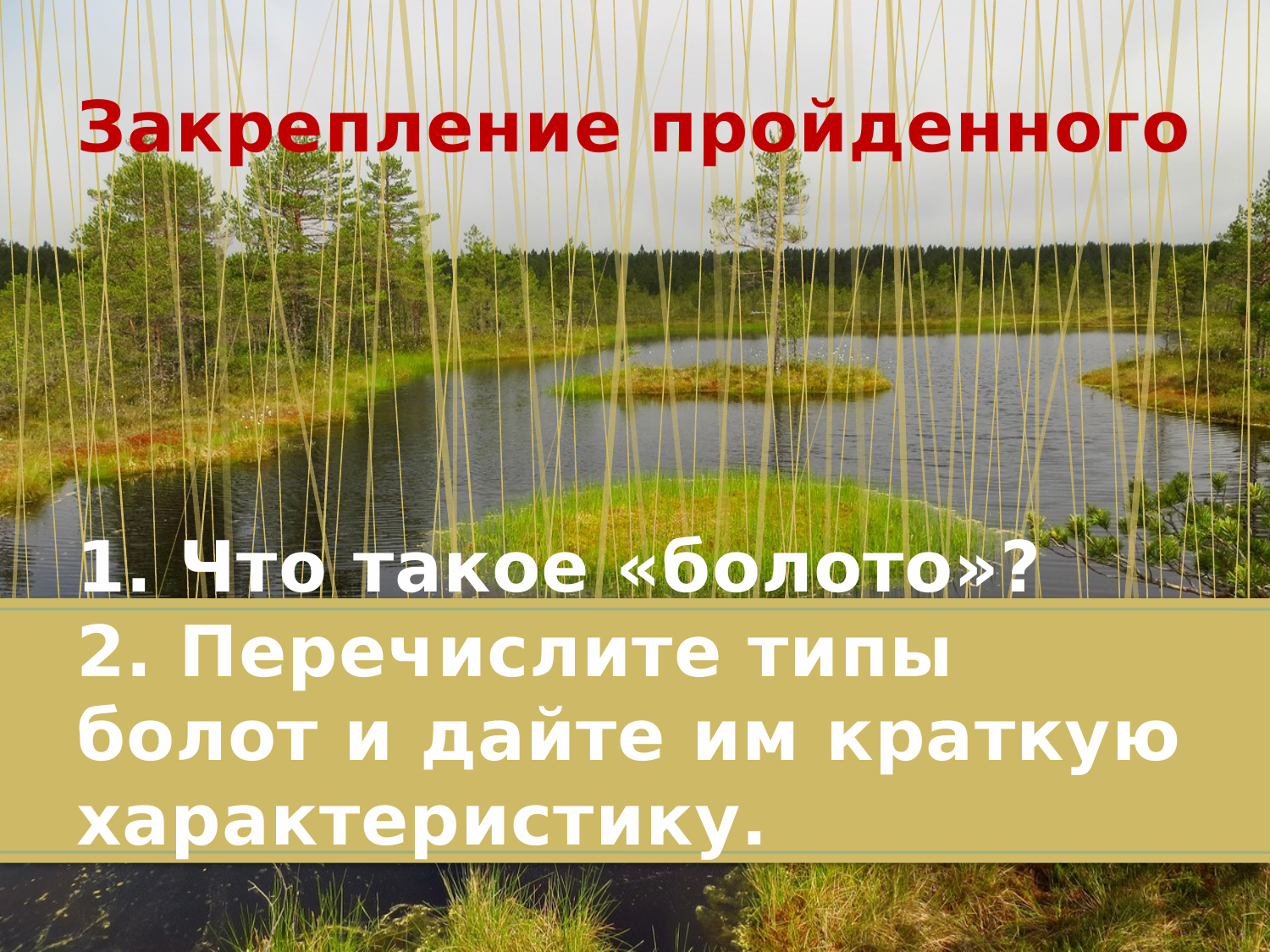

# Закрепление пройденного 1. Что такое «болото»? 2. Перечислите типы болот и дайте им краткую характеристику.